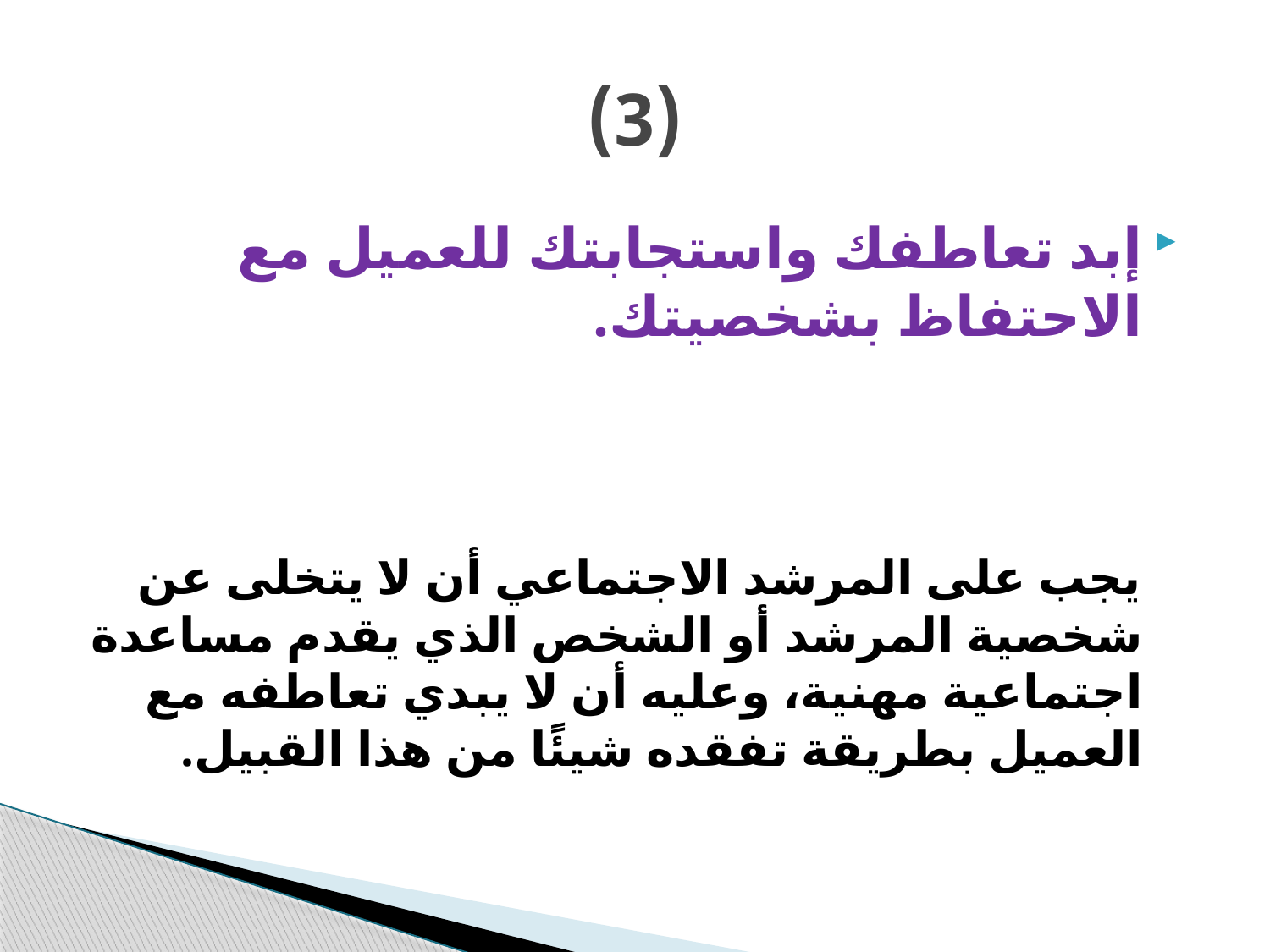

# (3)
إبد تعاطفك واستجابتك للعميل مع الاحتفاظ بشخصيتك.

   يجب على المرشد الاجتماعي أن لا يتخلى عن شخصية المرشد أو الشخص الذي يقدم مساعدة اجتماعية مهنية، وعليه أن لا يبدي تعاطفه مع العميل بطريقة تفقده شيئًا من هذا القبيل.